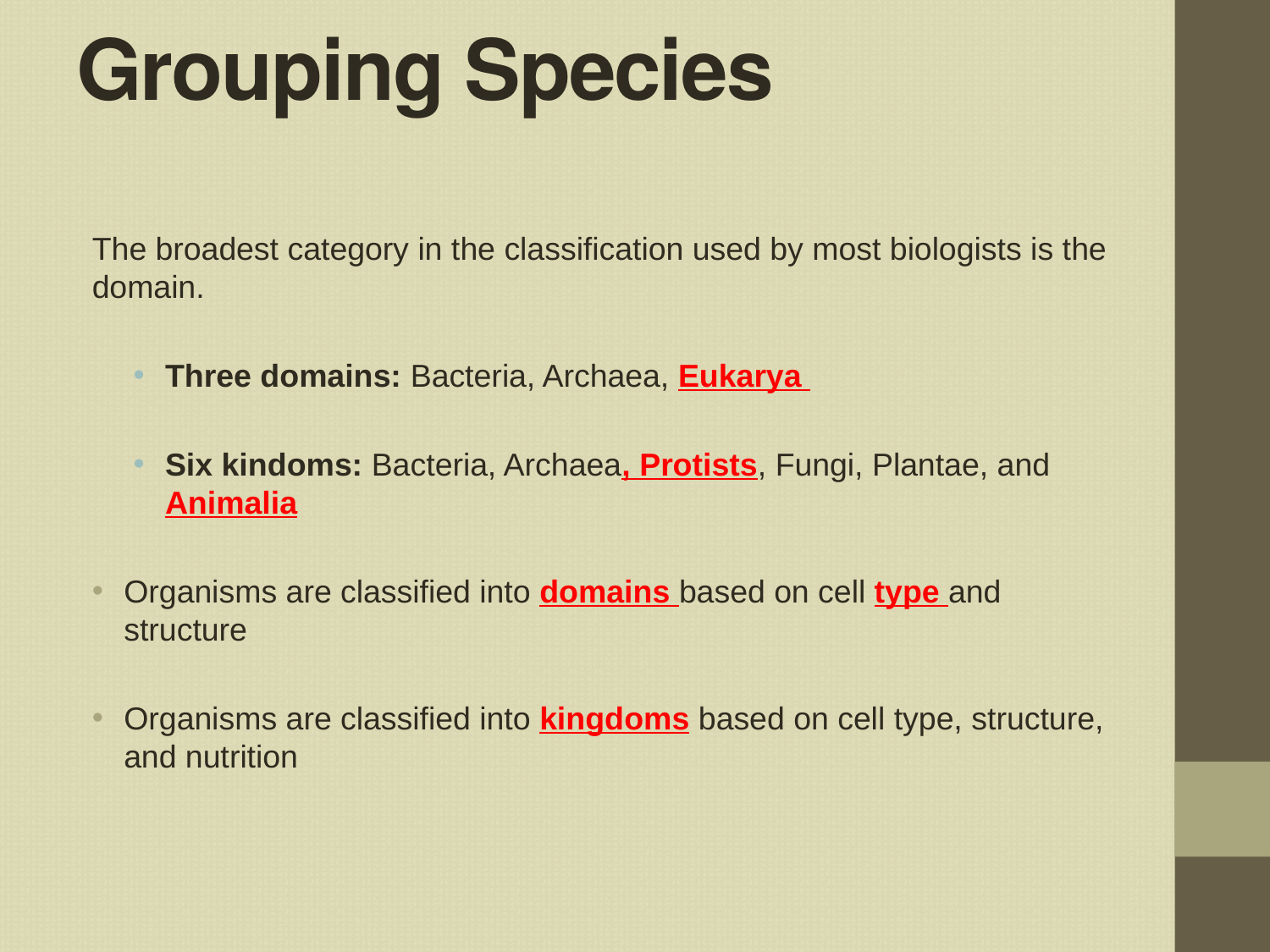

# Grouping Species
The broadest category in the classification used by most biologists is the domain.

Three domains: Bacteria, Archaea, Eukarya

Six kindoms: Bacteria, Archaea, Protists, Fungi, Plantae, and Animalia

Organisms are classified into domains based on cell type and structure

Organisms are classified into kingdoms based on cell type, structure, and nutrition